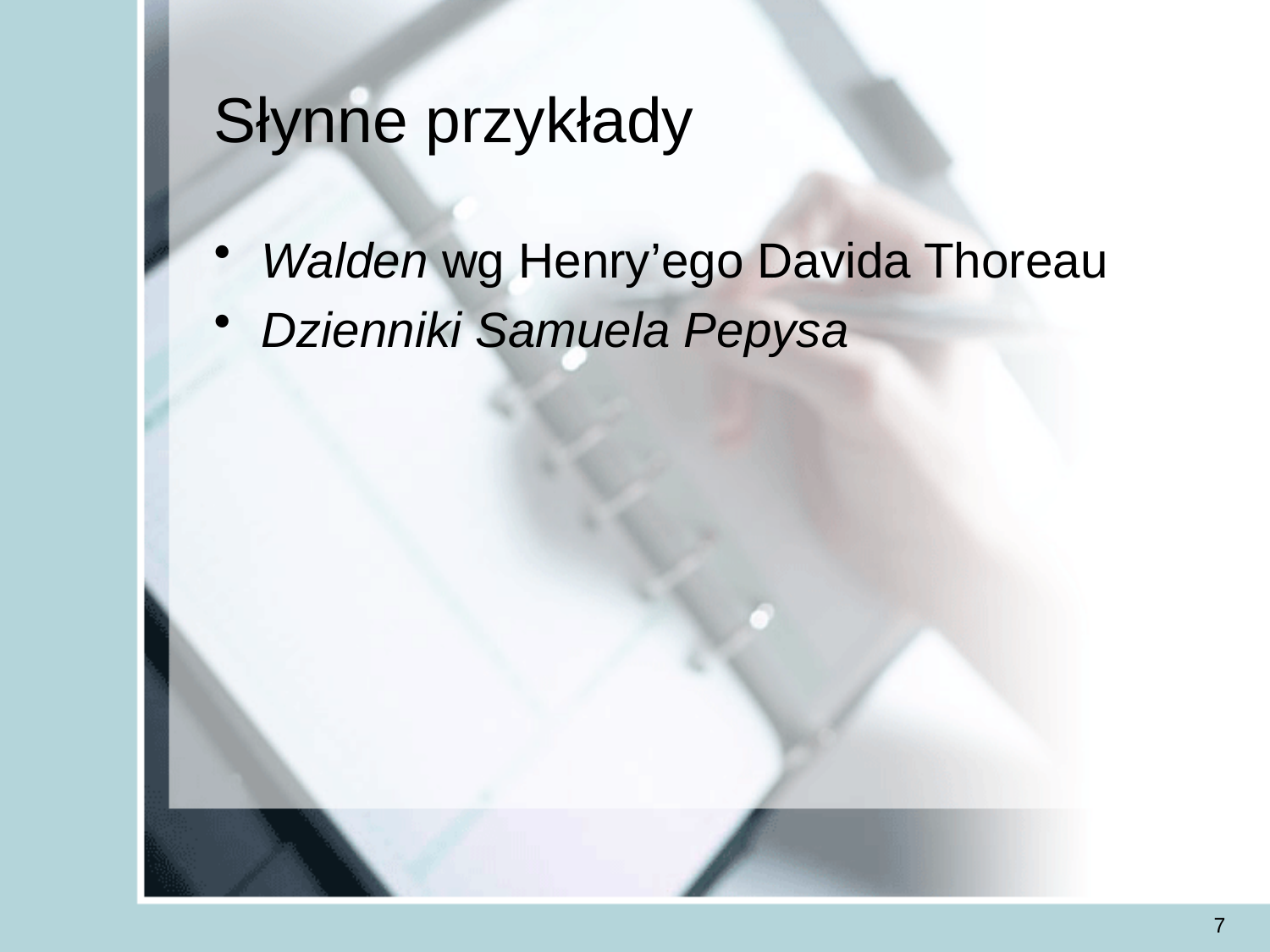

# Słynne przykłady
Walden wg Henry’ego Davida Thoreau
Dzienniki Samuela Pepysa
7